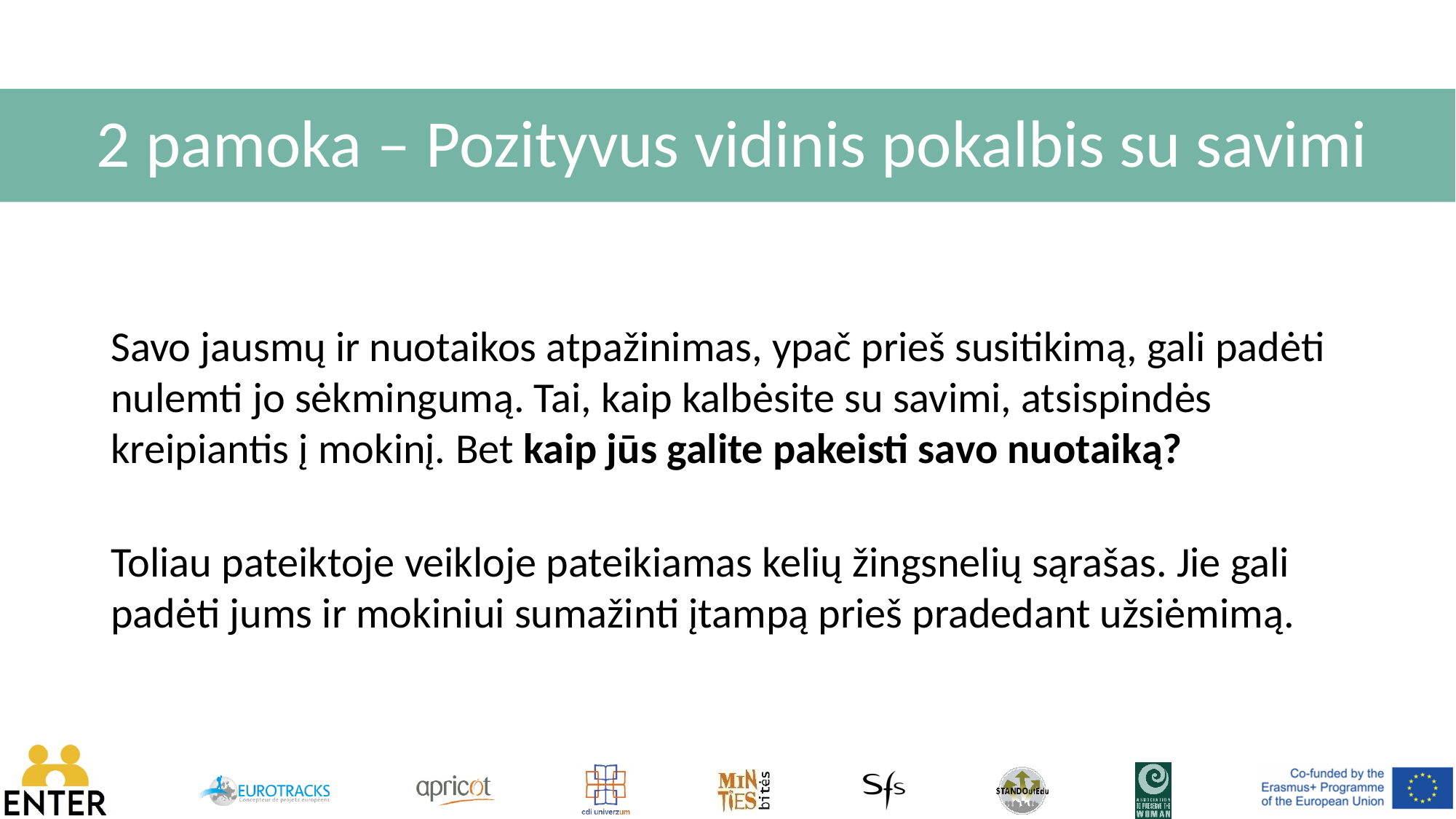

# 2 pamoka – Pozityvus vidinis pokalbis su savimi
Savo jausmų ir nuotaikos atpažinimas, ypač prieš susitikimą, gali padėti nulemti jo sėkmingumą. Tai, kaip kalbėsite su savimi, atsispindės kreipiantis į mokinį. Bet kaip jūs galite pakeisti savo nuotaiką?

Toliau pateiktoje veikloje pateikiamas kelių žingsnelių sąrašas. Jie gali padėti jums ir mokiniui sumažinti įtampą prieš pradedant užsiėmimą.